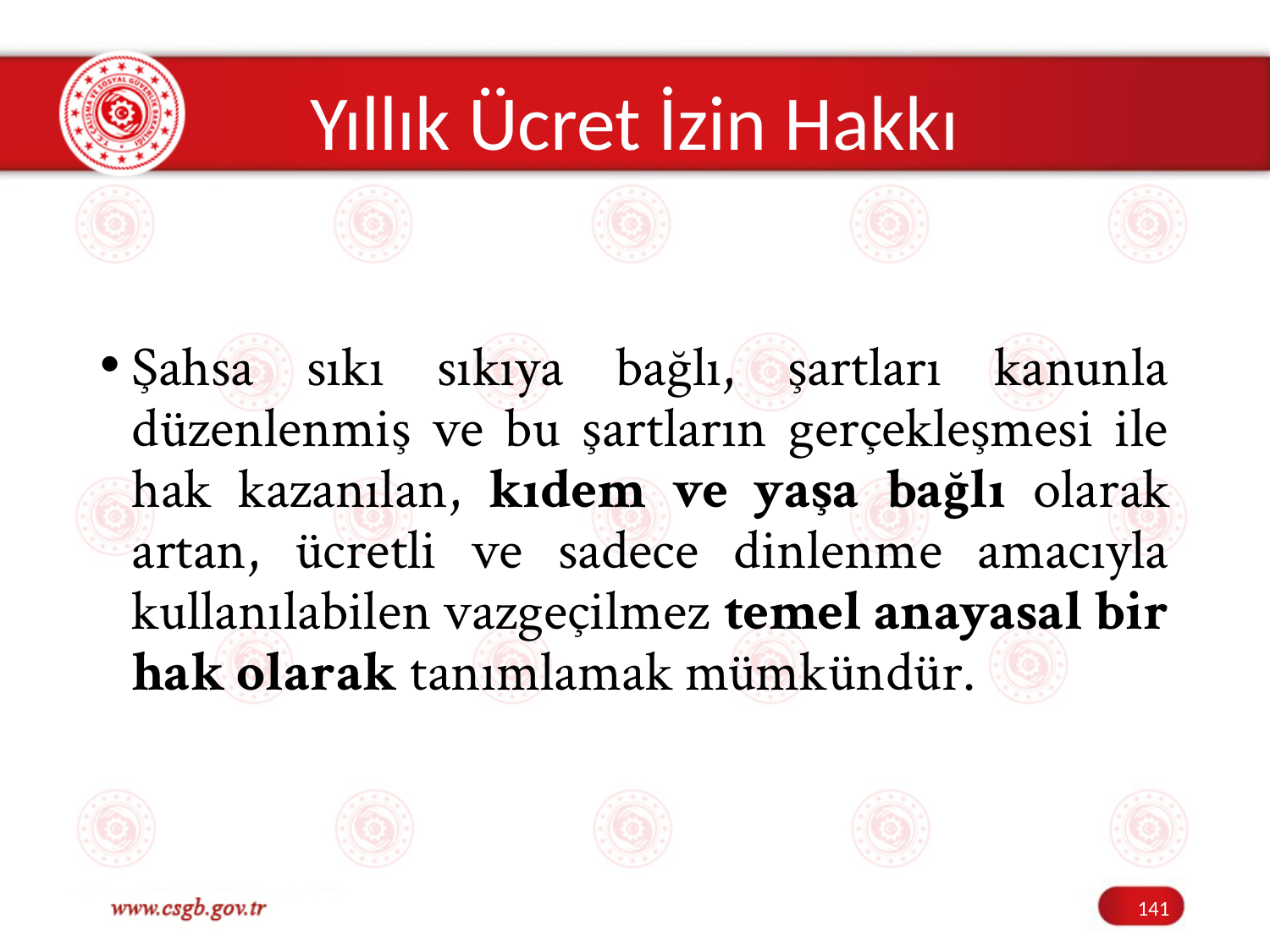

# Yıllık Ücret İzin Hakkı

Şahsa sıkı sıkıya bağlı, şartları kanunla düzenlenmiş ve bu şartların gerçekleşmesi ile hak kazanılan, kıdem ve yaşa bağlı olarak artan, ücretli ve sadece dinlenme amacıyla kullanılabilen vazgeçilmez temel anayasal bir hak olarak tanımlamak mümkündür.

141